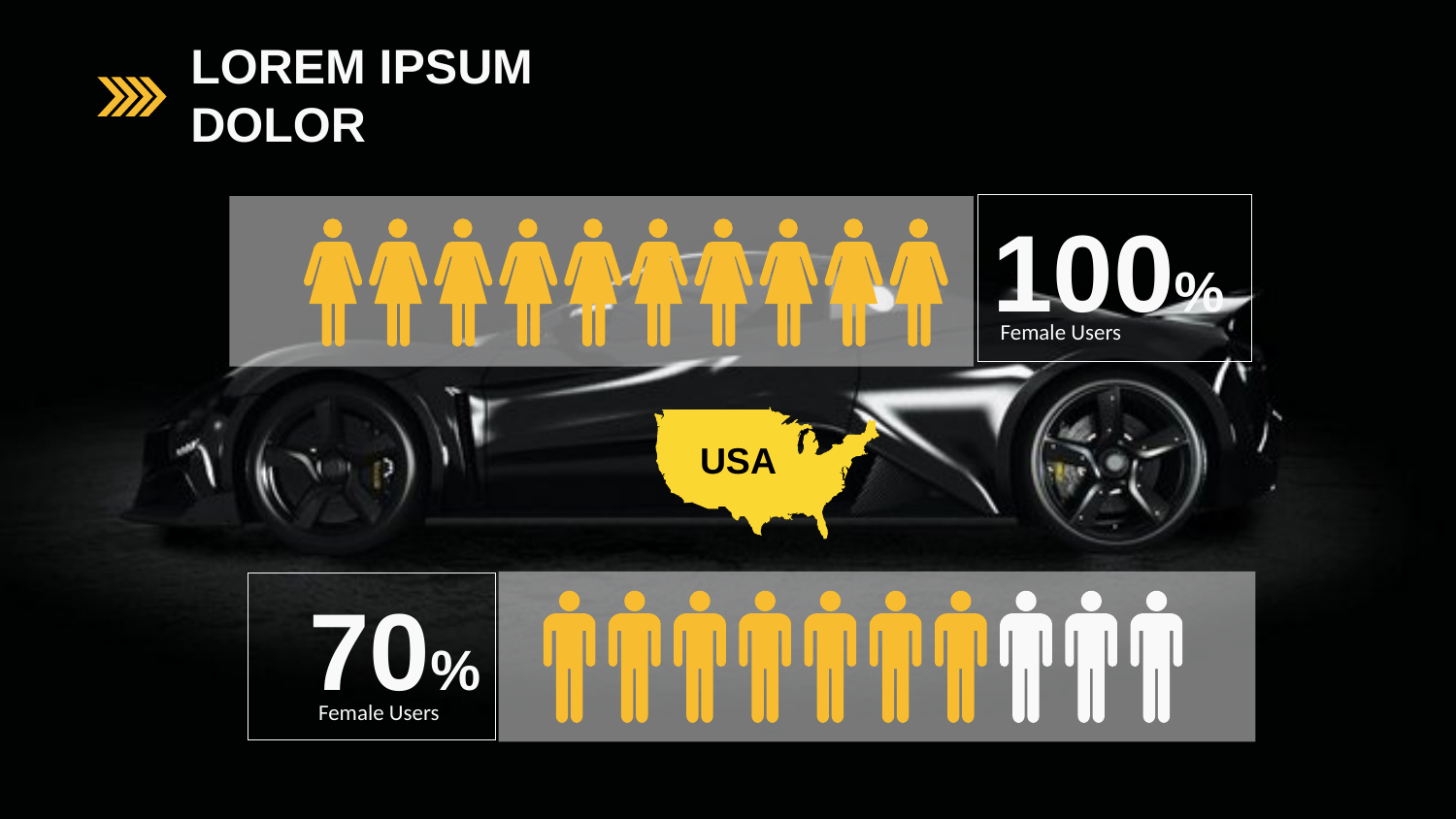

LOREM IPSUM DOLOR

100%

Female Users

USA

70%

Female Users